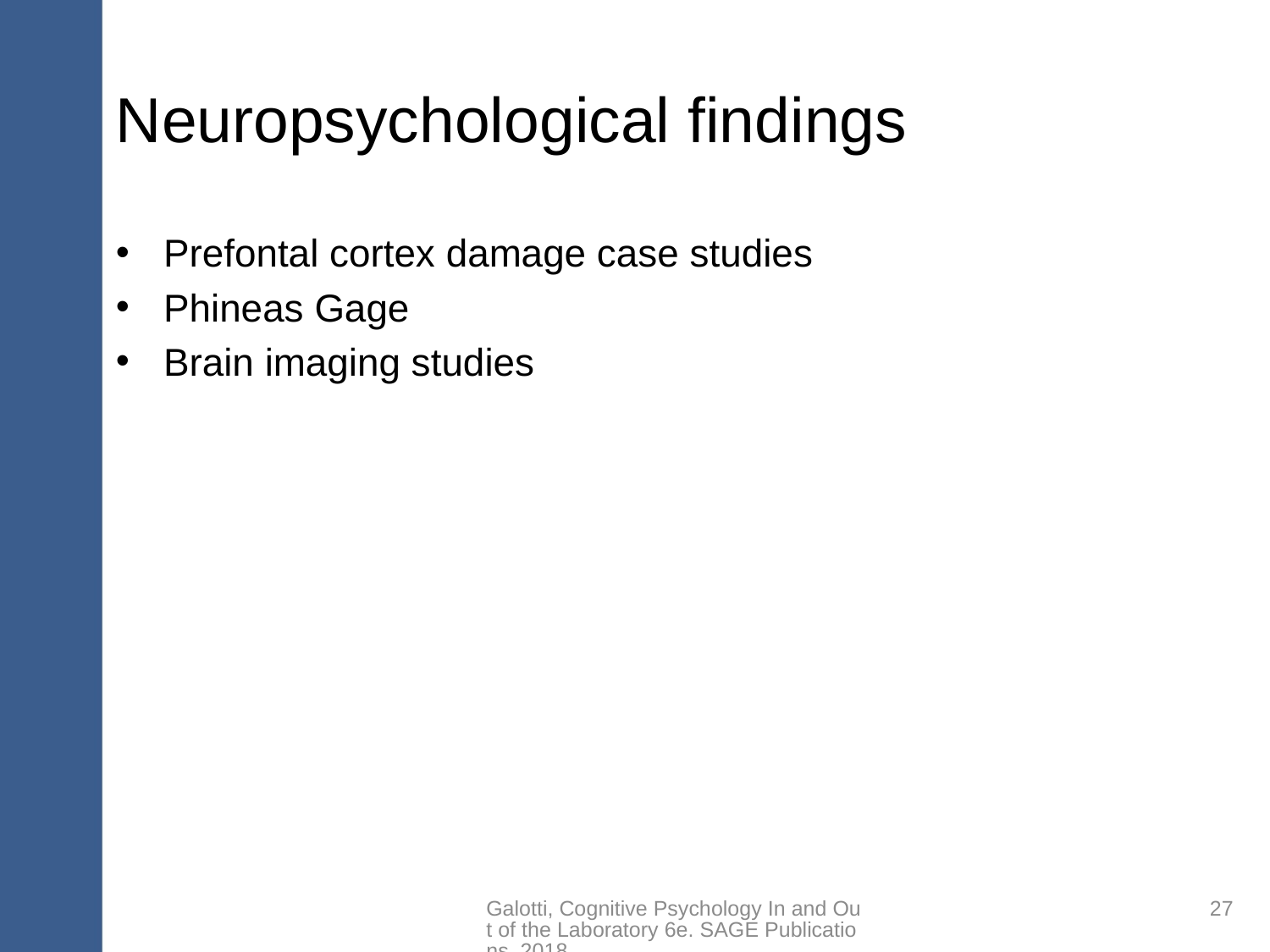

# Neuropsychological findings
Prefontal cortex damage case studies
Phineas Gage
Brain imaging studies
Galotti, Cognitive Psychology In and Out of the Laboratory 6e. SAGE Publications, 2018.
27